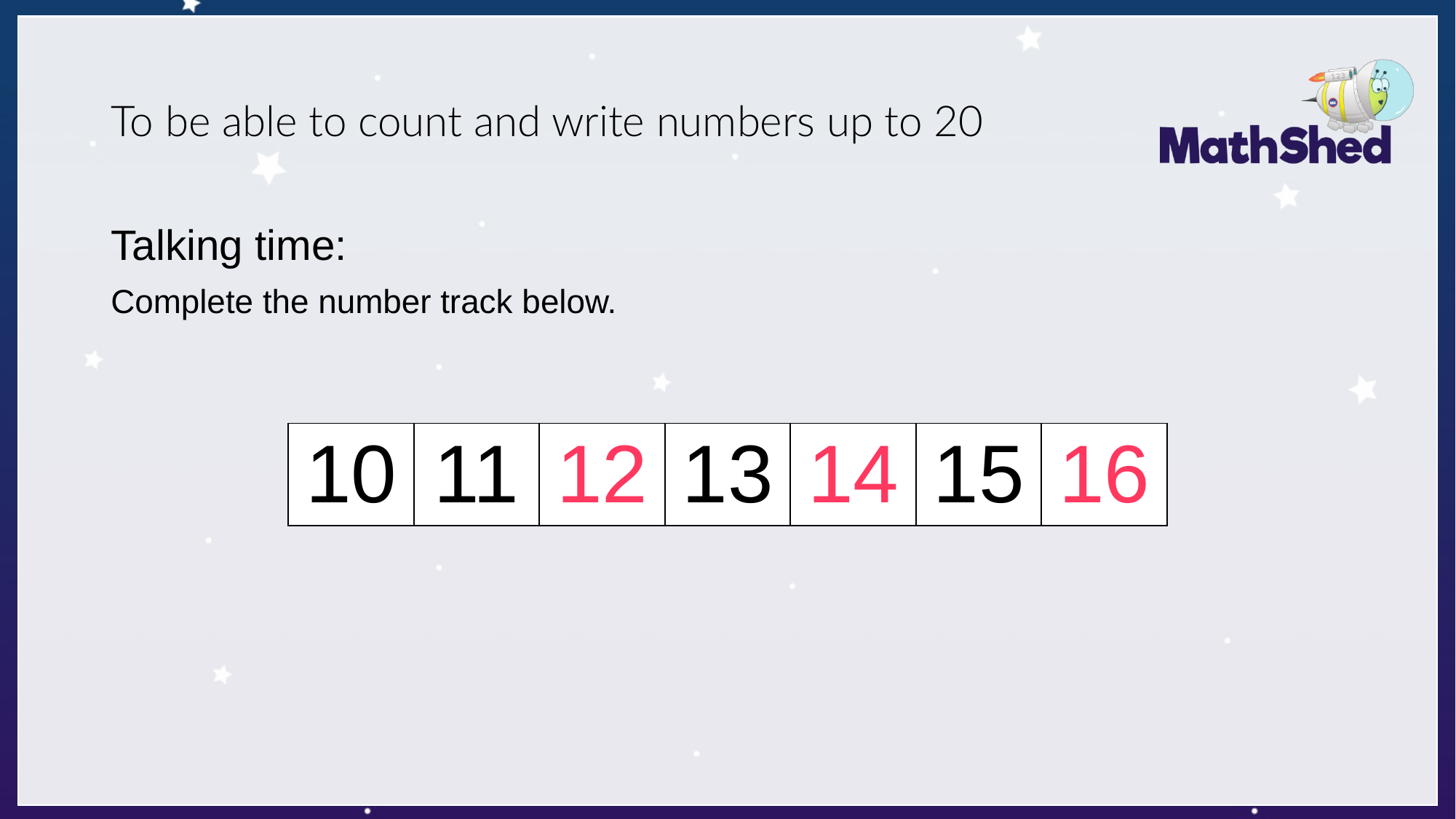

# To be able to count and write numbers up to 20
Talking time:
Complete the number track below.

| 10 | 11 | 12 | 13 | 14 | 15 | 16 |
| --- | --- | --- | --- | --- | --- | --- |